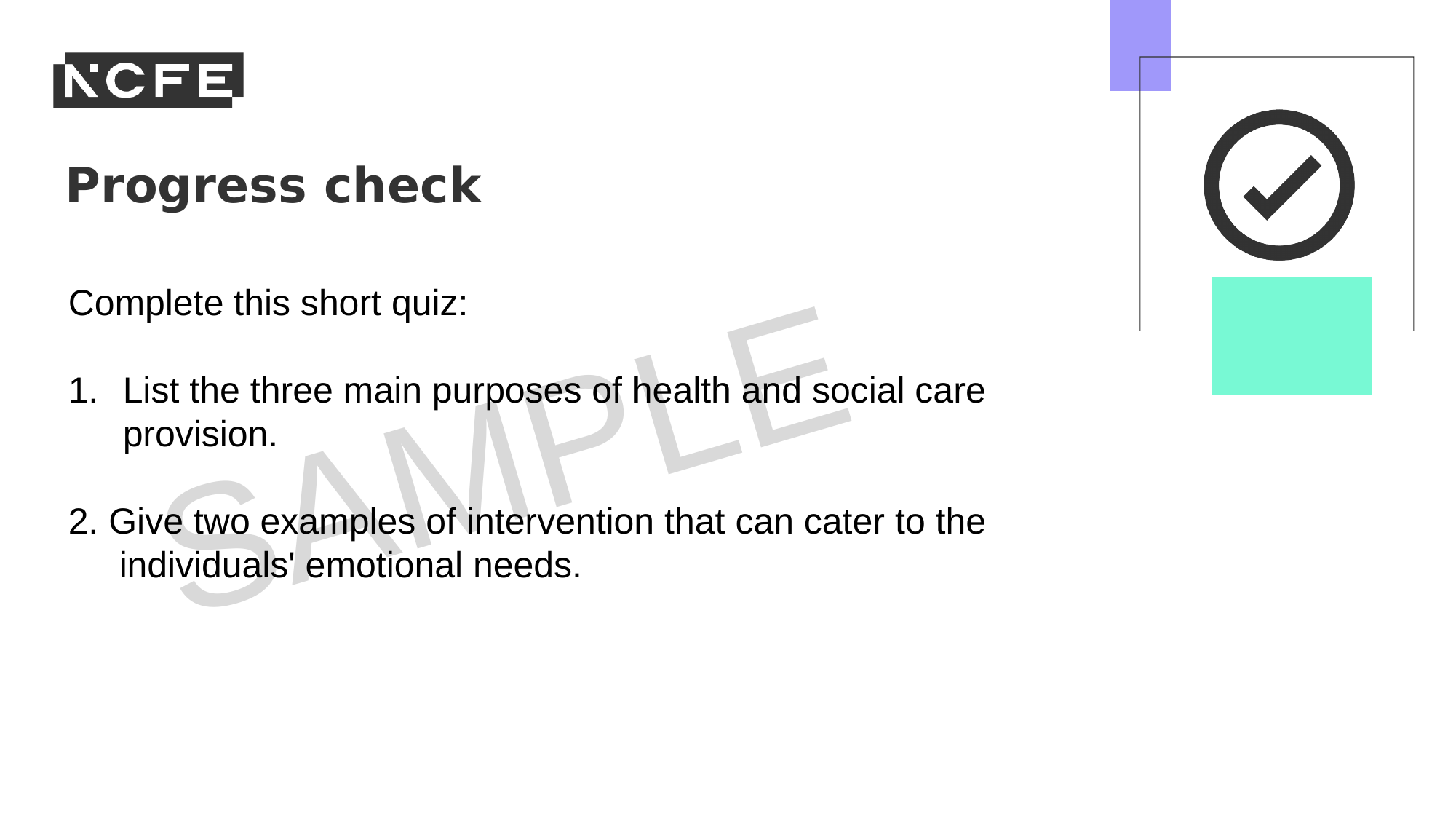

Complete this short quiz:​
​
List the three main purposes of health and social care provision.

2. Give two examples of intervention that can cater to the
     individuals' emotional needs.